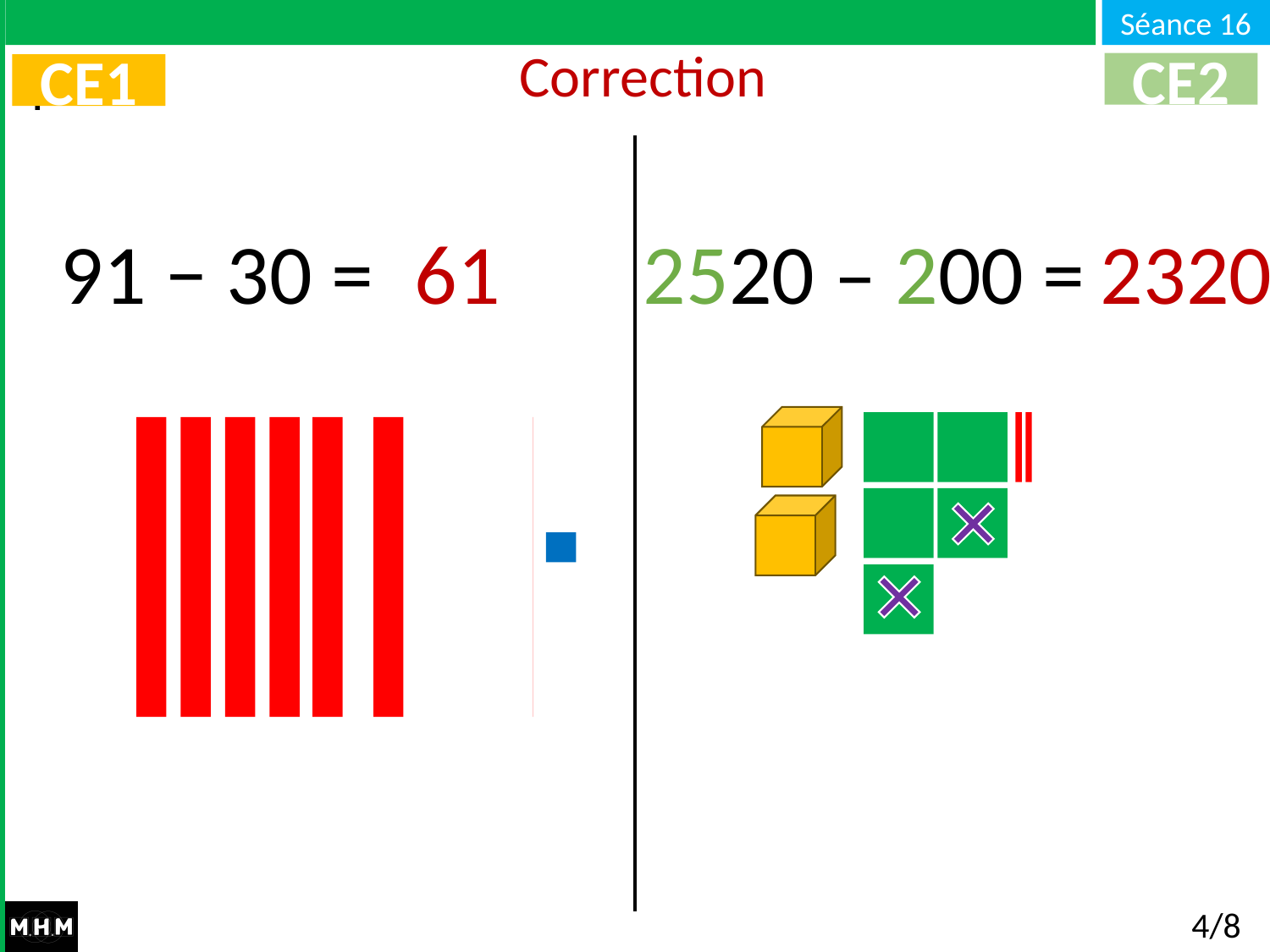

# Correction
CE2
CE1
2320
61
91 − 30 =
2520 – 200 =

4/8